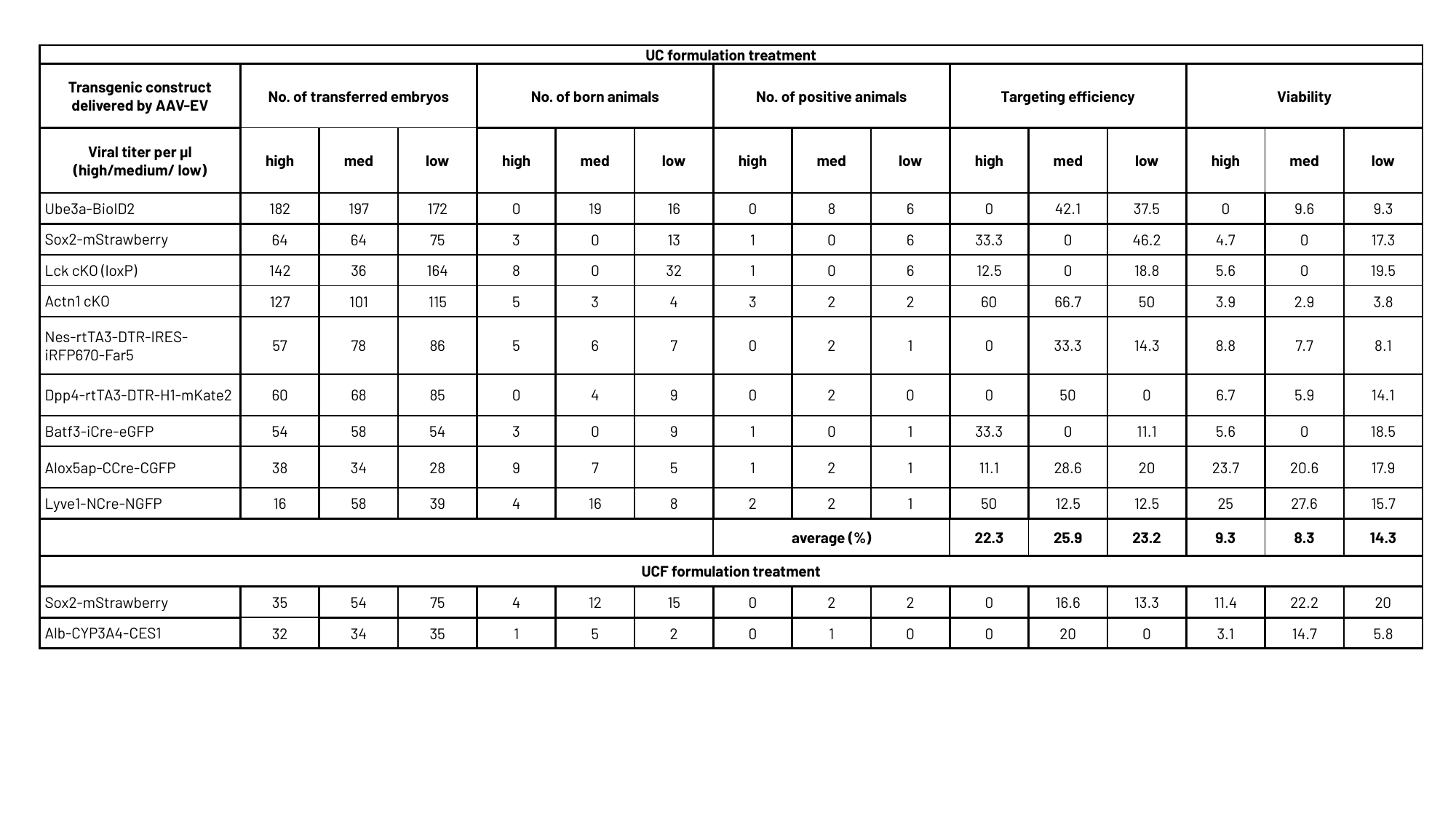

| UC formulation treatment |  |  |  |  |  |  |  |  |  |  |  |  |  |  |  |
| --- | --- | --- | --- | --- | --- | --- | --- | --- | --- | --- | --- | --- | --- | --- | --- |
| Transgenic construct delivered by AAV-EV | No. of transferred embryos |  |  | No. of born animals |  |  | No. of positive animals |  |  | Targeting efficiency |  |  | Viability |  |  |
| Viral titer per µl (high/medium/ low) | high | med | low | high | med | low | high | med | low | high | med | low | high | med | low |
| Ube3a-BioID2 | 182 | 197 | 172 | 0 | 19 | 16 | 0 | 8 | 6 | 0 | 42.1 | 37.5 | 0 | 9.6 | 9.3 |
| Sox2-mStrawberry | 64 | 64 | 75 | 3 | 0 | 13 | 1 | 0 | 6 | 33.3 | 0 | 46.2 | 4.7 | 0 | 17.3 |
| Lck cKO (loxP) | 142 | 36 | 164 | 8 | 0 | 32 | 1 | 0 | 6 | 12.5 | 0 | 18.8 | 5.6 | 0 | 19.5 |
| Actn1 cKO | 127 | 101 | 115 | 5 | 3 | 4 | 3 | 2 | 2 | 60 | 66.7 | 50 | 3.9 | 2.9 | 3.8 |
| Nes-rtTA3-DTR-IRES-iRFP670-Far5 | 57 | 78 | 86 | 5 | 6 | 7 | 0 | 2 | 1 | 0 | 33.3 | 14.3 | 8.8 | 7.7 | 8.1 |
| Dpp4-rtTA3-DTR-H1-mKate2 | 60 | 68 | 85 | 0 | 4 | 9 | 0 | 2 | 0 | 0 | 50 | 0 | 6.7 | 5.9 | 14.1 |
| Batf3-iCre-eGFP | 54 | 58 | 54 | 3 | 0 | 9 | 1 | 0 | 1 | 33.3 | 0 | 11.1 | 5.6 | 0 | 18.5 |
| Alox5ap-CCre-CGFP | 38 | 34 | 28 | 9 | 7 | 5 | 1 | 2 | 1 | 11.1 | 28.6 | 20 | 23.7 | 20.6 | 17.9 |
| Lyve1-NCre-NGFP | 16 | 58 | 39 | 4 | 16 | 8 | 2 | 2 | 1 | 50 | 12.5 | 12.5 | 25 | 27.6 | 15.7 |
|  |  |  |  |  |  |  | average (%) |  |  | 22.3 | 25.9 | 23.2 | 9.3 | 8.3 | 14.3 |
| UCF formulation treatment |  |  |  |  |  |  |  |  |  |  |  |  |  |  |  |
| Sox2-mStrawberry | 35 | 54 | 75 | 4 | 12 | 15 | 0 | 2 | 2 | 0 | 16.6 | 13.3 | 11.4 | 22.2 | 20 |
| Alb-CYP3A4-CES1 | 32 | 34 | 35 | 1 | 5 | 2 | 0 | 1 | 0 | 0 | 20 | 0 | 3.1 | 14.7 | 5.8 |